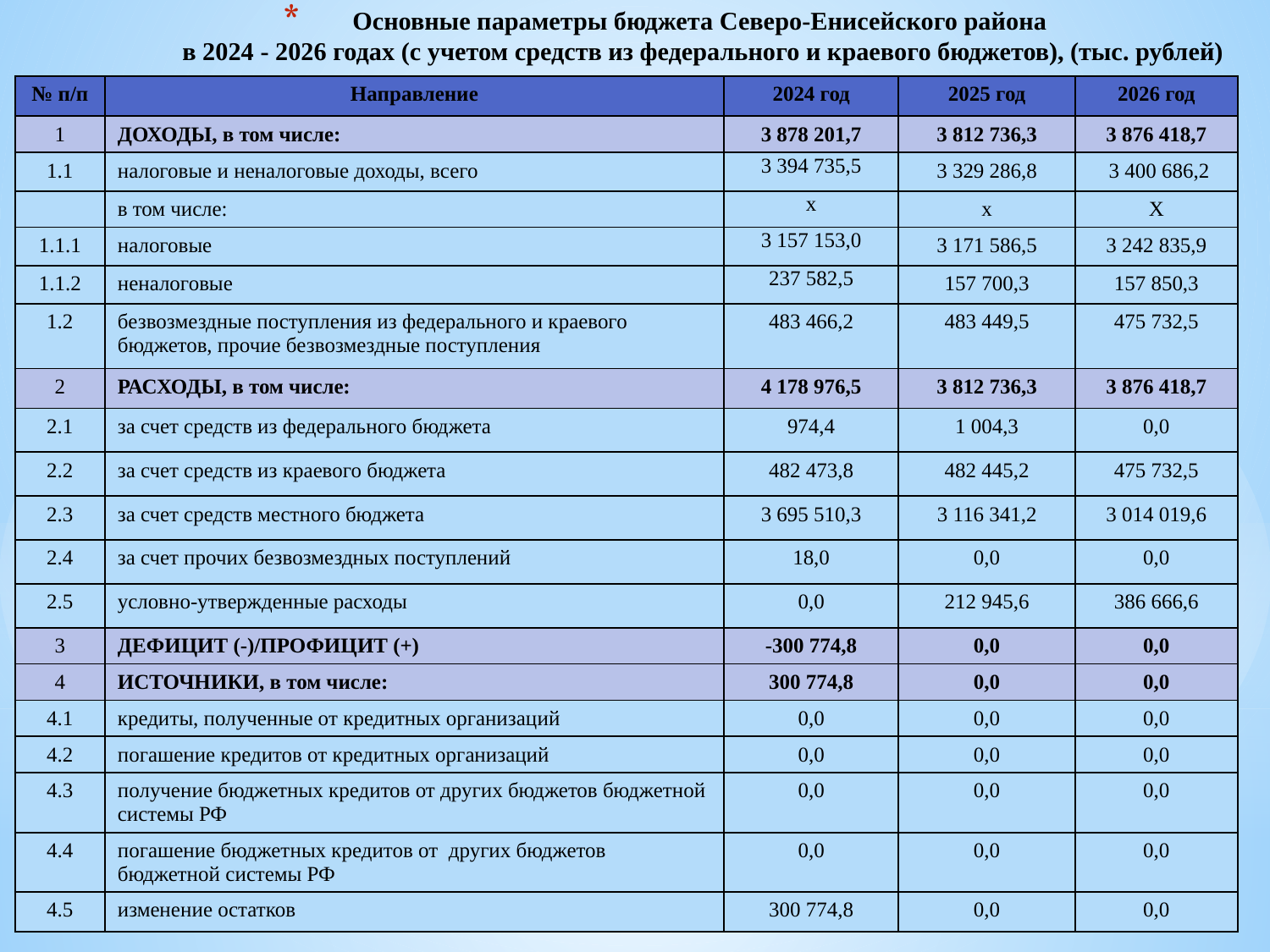

Основные параметры бюджета Северо-Енисейского района
в 2024 - 2026 годах (с учетом средств из федерального и краевого бюджетов), (тыс. рублей)
| № п/п | Направление | 2024 год | 2025 год | 2026 год |
| --- | --- | --- | --- | --- |
| 1 | ДОХОДЫ, в том числе: | 3 878 201,7 | 3 812 736,3 | 3 876 418,7 |
| 1.1 | налоговые и неналоговые доходы, всего | 3 394 735,5 | 3 329 286,8 | 3 400 686,2 |
|  | в том числе: | х | х | Х |
| 1.1.1 | налоговые | 3 157 153,0 | 3 171 586,5 | 3 242 835,9 |
| 1.1.2 | неналоговые | 237 582,5 | 157 700,3 | 157 850,3 |
| 1.2 | безвозмездные поступления из федерального и краевого бюджетов, прочие безвозмездные поступления | 483 466,2 | 483 449,5 | 475 732,5 |
| 2 | РАСХОДЫ, в том числе: | 4 178 976,5 | 3 812 736,3 | 3 876 418,7 |
| 2.1 | за счет средств из федерального бюджета | 974,4 | 1 004,3 | 0,0 |
| 2.2 | за счет средств из краевого бюджета | 482 473,8 | 482 445,2 | 475 732,5 |
| 2.3 | за счет средств местного бюджета | 3 695 510,3 | 3 116 341,2 | 3 014 019,6 |
| 2.4 | за счет прочих безвозмездных поступлений | 18,0 | 0,0 | 0,0 |
| 2.5 | условно-утвержденные расходы | 0,0 | 212 945,6 | 386 666,6 |
| 3 | ДЕФИЦИТ (-)/ПРОФИЦИТ (+) | -300 774,8 | 0,0 | 0,0 |
| 4 | ИСТОЧНИКИ, в том числе: | 300 774,8 | 0,0 | 0,0 |
| 4.1 | кредиты, полученные от кредитных организаций | 0,0 | 0,0 | 0,0 |
| 4.2 | погашение кредитов от кредитных организаций | 0,0 | 0,0 | 0,0 |
| 4.3 | получение бюджетных кредитов от других бюджетов бюджетной системы РФ | 0,0 | 0,0 | 0,0 |
| 4.4 | погашение бюджетных кредитов от других бюджетов бюджетной системы РФ | 0,0 | 0,0 | 0,0 |
| 4.5 | изменение остатков | 300 774,8 | 0,0 | 0,0 |